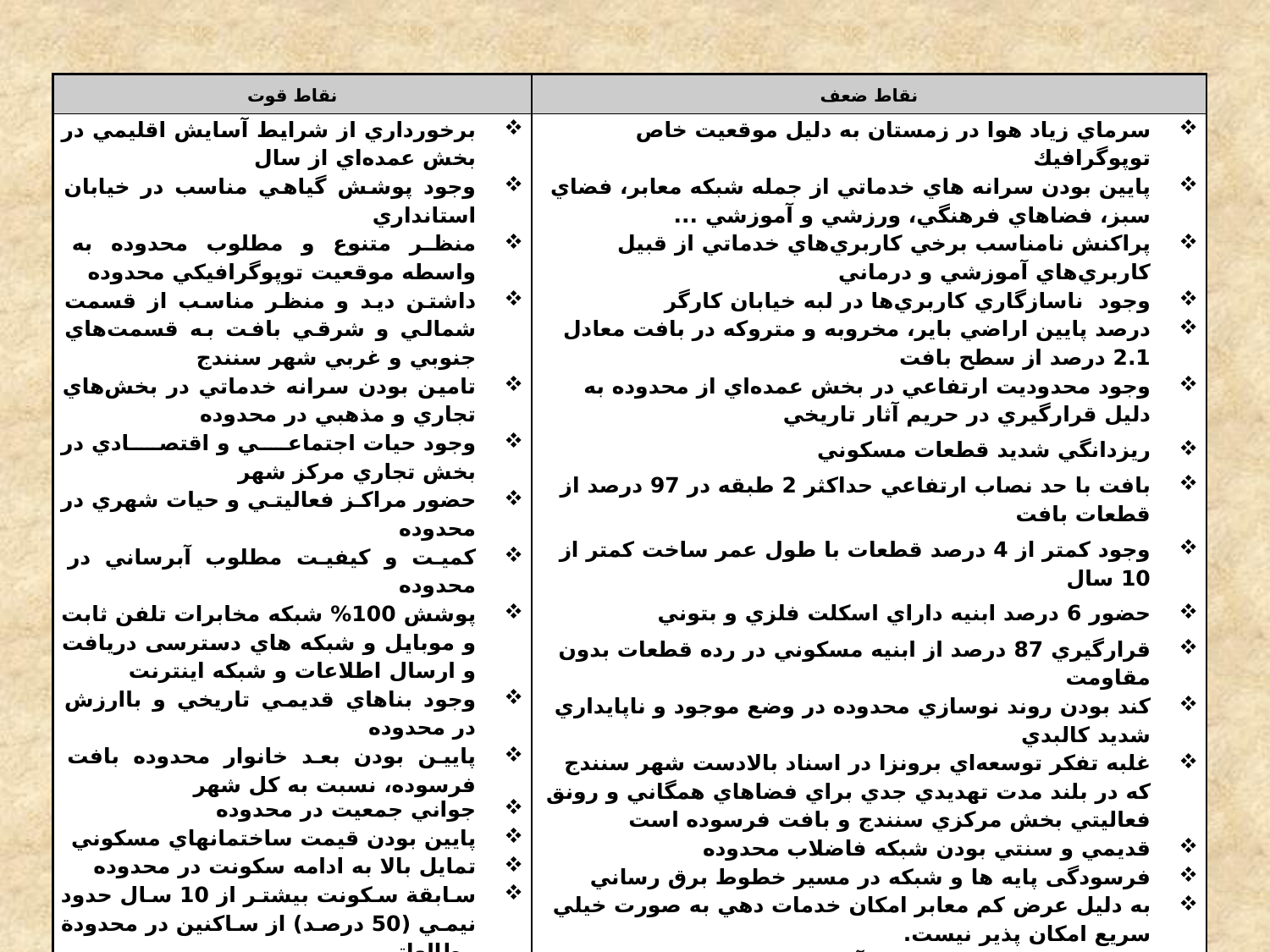

| نقاط قوت | نقاط ضعف |
| --- | --- |
| برخورداري از شرايط آسايش اقليمي در بخش عمده‌اي از سال وجود پوشش گياهي مناسب در خيابان استانداري منظر متنوع و مطلوب محدوده به واسطه موقعيت توپوگرافيكي محدوده داشتن ديد و منظر مناسب از قسمت شمالي و شرقي بافت به قسمت‌هاي جنوبي و غربي شهر سنندج تامين بودن سرانه خدماتي در بخش‌هاي تجاري و مذهبي در محدوده وجود حيات اجتماعي و اقتصادي در بخش تجاري مركز شهر حضور مراكز فعاليتي و حيات شهري در محدوده كميت و كيفيت مطلوب آبرساني در محدوده پوشش 100% شبكه مخابرات تلفن ثابت و موبایل و شبکه هاي دسترسی دریافت و ارسال اطلاعات و شبکه اینترنت وجود بناهاي قديمي تاريخي و باارزش در محدوده پايين بودن بعد خانوار محدوده بافت فرسوده، نسبت به كل شهر جواني جمعيت در محدوده پايين بودن قيمت ساختمانهاي مسكوني تمايل بالا به ادامه سكونت در محدوده سابقة سكونت بيشتر از 10 سال حدود نيمي (50 درصد) از ساكنين در محدودة مطالعاتي داشتن قوميت واحد در محدوده (حدود 84 درصد كردنشين) تجانس اجتماعي متوسط به بالا بين ساكنين وجود روابط و ارتباطات اجتماعي بالا بين ساكنين | سرماي زياد هوا در زمستان به دليل موقعيت خاص توپوگرافيك پايين بودن سرانه هاي خدماتي از جمله شبكه معابر، فضاي سبز، فضاهاي فرهنگي، ورزشي و آموزشي ... پراكنش نامناسب برخي كاربري‌هاي خدماتي از قبيل كاربري‌هاي آموزشي و درماني وجود ناسازگاري كاربري‌ها در لبه خيابان كارگر درصد پايين اراضي باير، مخروبه و متروكه در بافت معادل 2.1 درصد از سطح بافت وجود محدوديت ارتفاعي در بخش عمده‌اي از محدوده به دليل قرارگيري در حريم آثار تاريخي ريزدانگي شديد قطعات مسكوني بافت با حد نصاب ارتفاعي حداكثر 2 طبقه در 97 درصد از قطعات بافت وجود كمتر از 4 درصد قطعات با طول عمر ساخت كمتر از 10 سال حضور 6 درصد ابنيه داراي اسكلت فلزي و بتوني قرارگيري 87 درصد از ابنيه مسكوني در رده قطعات بدون مقاومت كند بودن روند نوسازي محدوده در وضع موجود و ناپايداري شديد كالبدي غلبه تفكر توسعه‌اي برونزا در اسناد بالادست شهر سنندج كه در بلند مدت تهديدي جدي براي فضاهاي همگاني و رونق فعاليتي بخش مركزي سنندج و بافت فرسوده است قديمي و سنتي بودن شبكه فاضلاب محدوده فرسودگی پایه ها و شبکه در مسير خطوط برق رساني به دليل عرض كم معابر امكان خدمات دهي به صورت خيلي سريع امكان پذير نيست. نبود سيستم مكانيزه و جمع آوري زباله بصورت دستي به دليل عرض كم معابر درجه نفوذپذيري پايين و عرض كم معابر درآمد اندك اكثر ساكنين موجود در بافت پس انداز كم ساكنين بافت درصد بالاي بيسوادي درصد بالاي اعتياد در محدوده |